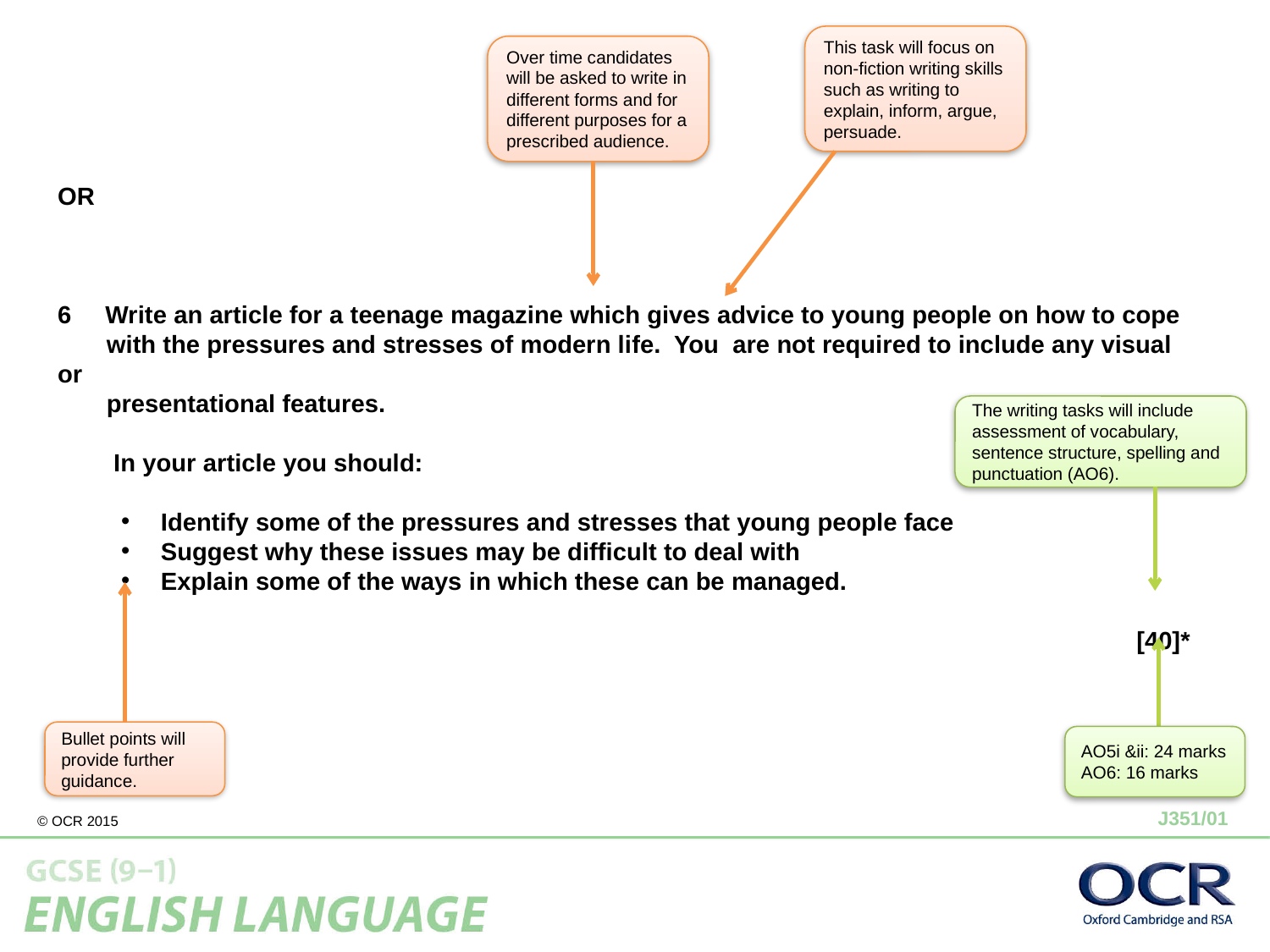

This task will focus on non-fiction writing skills such as writing to explain, inform, argue, persuade.
Over time candidates will be asked to write in different forms and for different purposes for a prescribed audience.

OR

Write an article for a teenage magazine which gives advice to young people on how to cope
       with the pressures and stresses of modern life.  You  are not required to include any visual or
       presentational features.

        In your article you should:

Identify some of the pressures and stresses that young people face
Suggest why these issues may be difficult to deal with
Explain some of the ways in which these can be managed.

		  						         [40]*
The writing tasks will include assessment of vocabulary, sentence structure, spelling and punctuation (AO6).
Bullet points will provide further guidance.
AO5i &ii: 24 marks
AO6: 16 marks